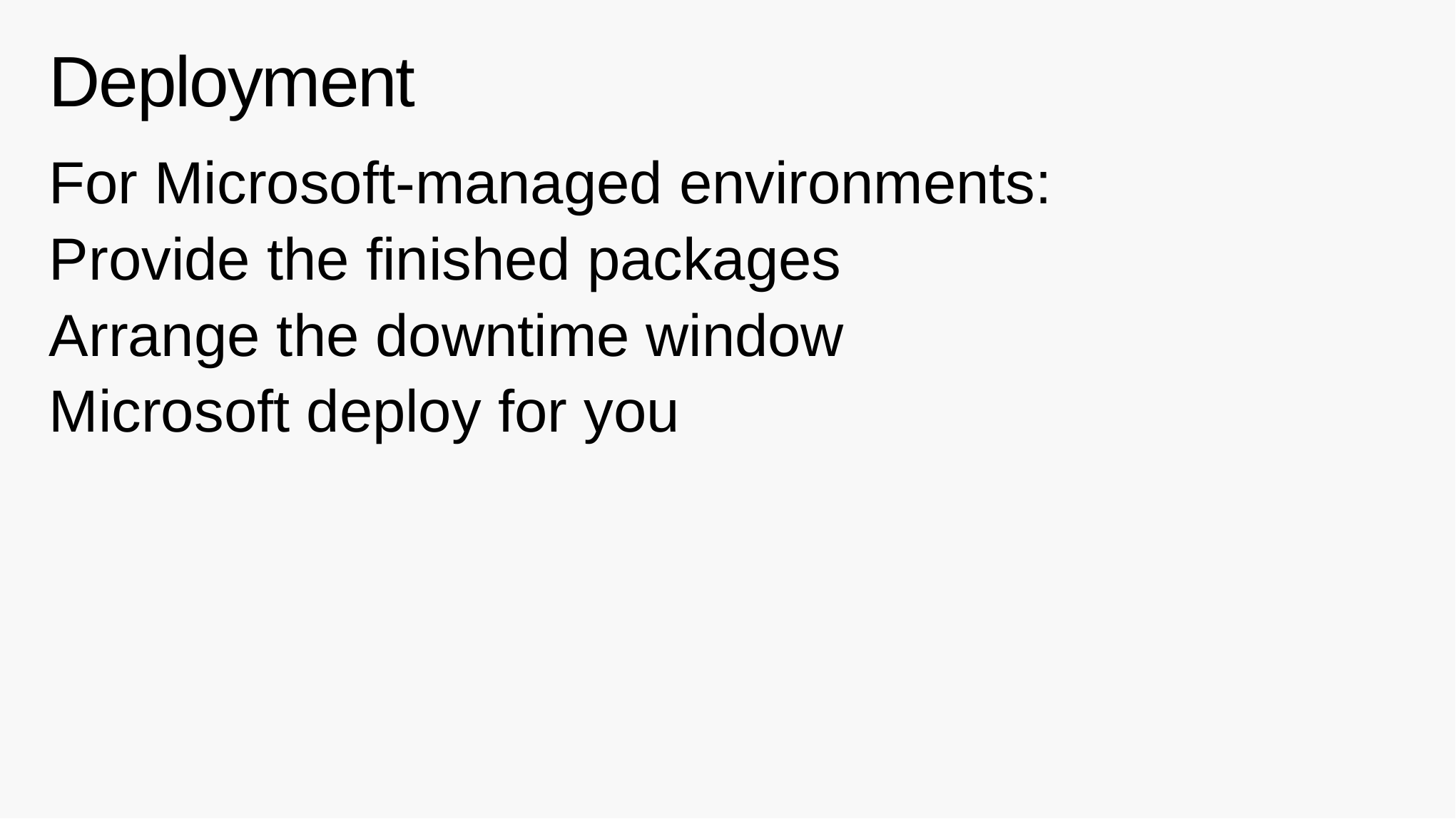

# Deployment
For Microsoft-managed environments:
Provide the finished packages
Arrange the downtime window
Microsoft deploy for you